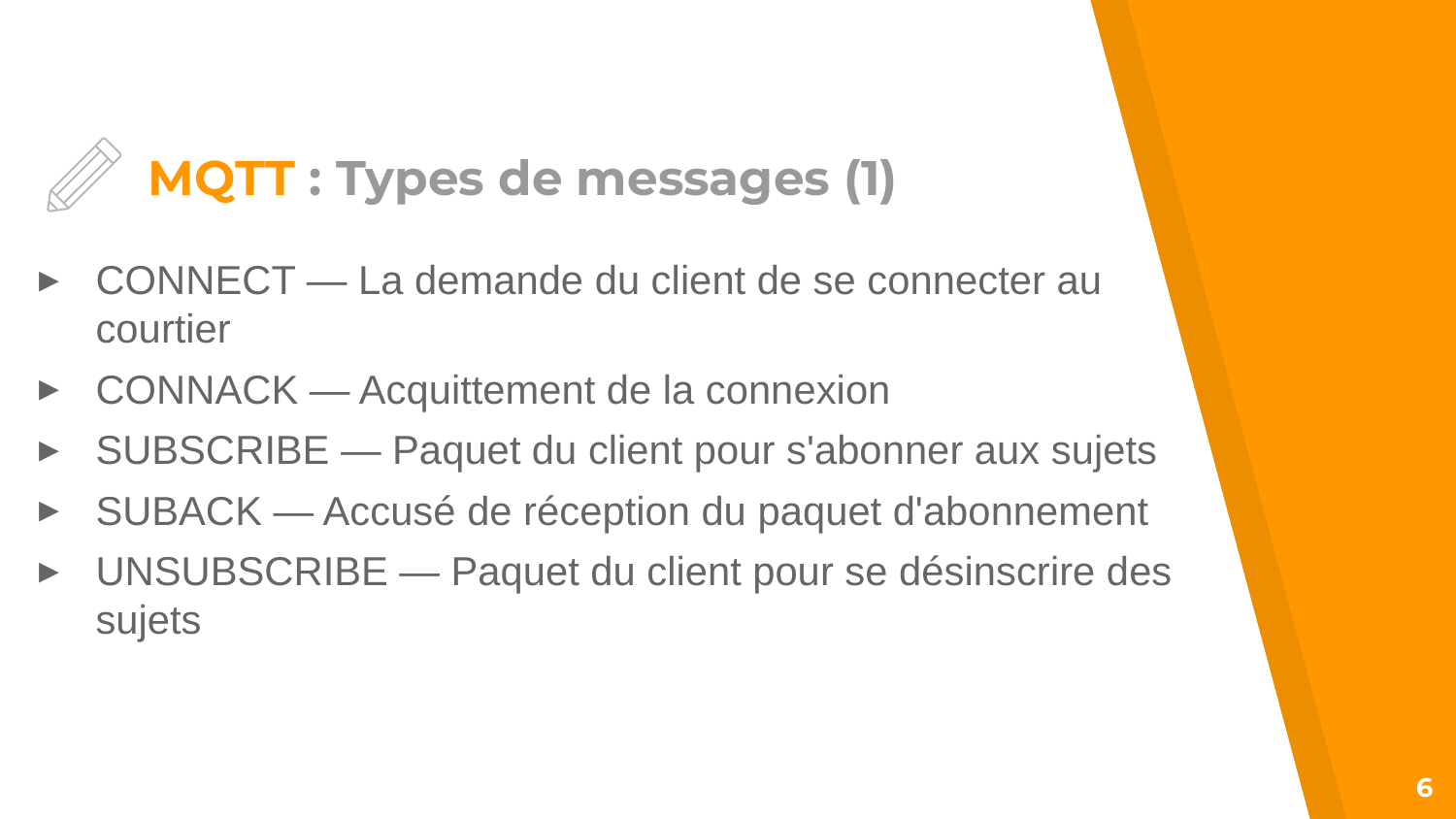

# MQTT : Types de messages (1)
CONNECT — La demande du client de se connecter au courtier
CONNACK — Acquittement de la connexion
SUBSCRIBE — Paquet du client pour s'abonner aux sujets
SUBACK — Accusé de réception du paquet d'abonnement
UNSUBSCRIBE — Paquet du client pour se désinscrire des sujets
6